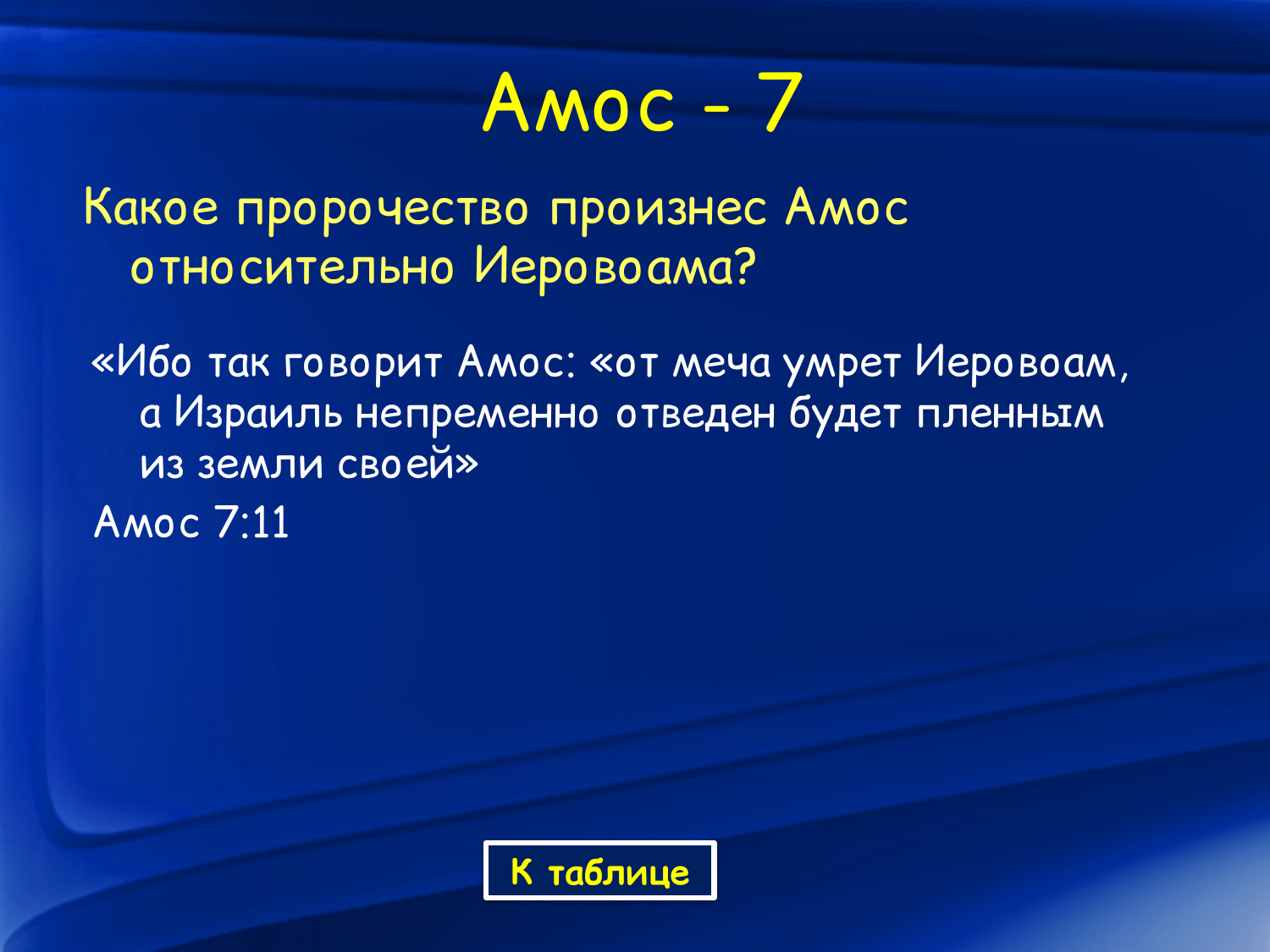

# Амос - 7
Какое пророчество произнес Амос относительно Иеровоама?
«Ибо так говорит Амос: «от меча умрет Иеровоам, а Израиль непременно отведен будет пленным из земли своей»
Амос 7:11
К таблице